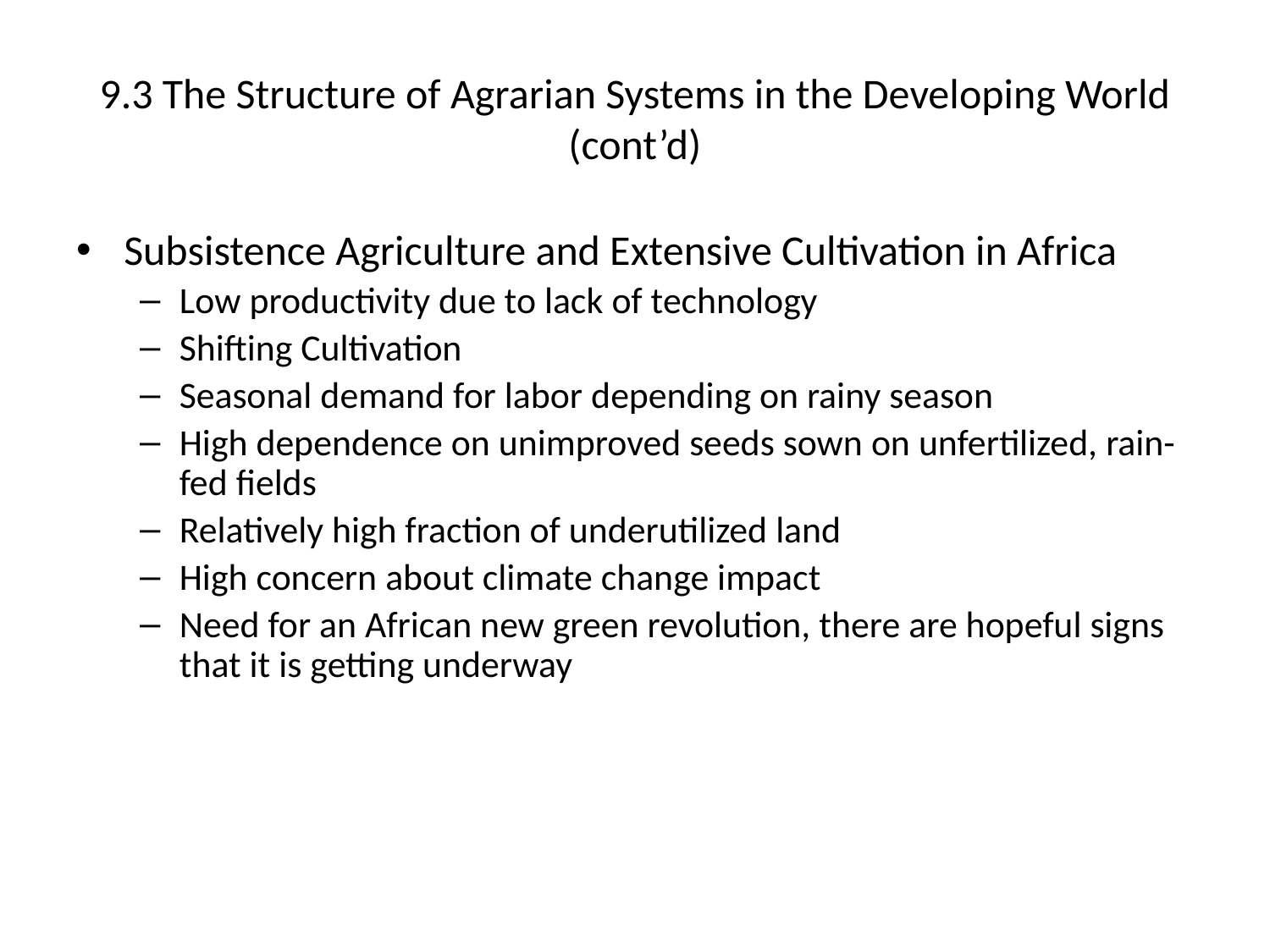

9.3 The Structure of Agrarian Systems in the Developing World (cont’d)
Subsistence Agriculture and Extensive Cultivation in Africa
Low productivity due to lack of technology
Shifting Cultivation
Seasonal demand for labor depending on rainy season
High dependence on unimproved seeds sown on unfertilized, rain-fed fields
Relatively high fraction of underutilized land
High concern about climate change impact
Need for an African new green revolution, there are hopeful signs that it is getting underway